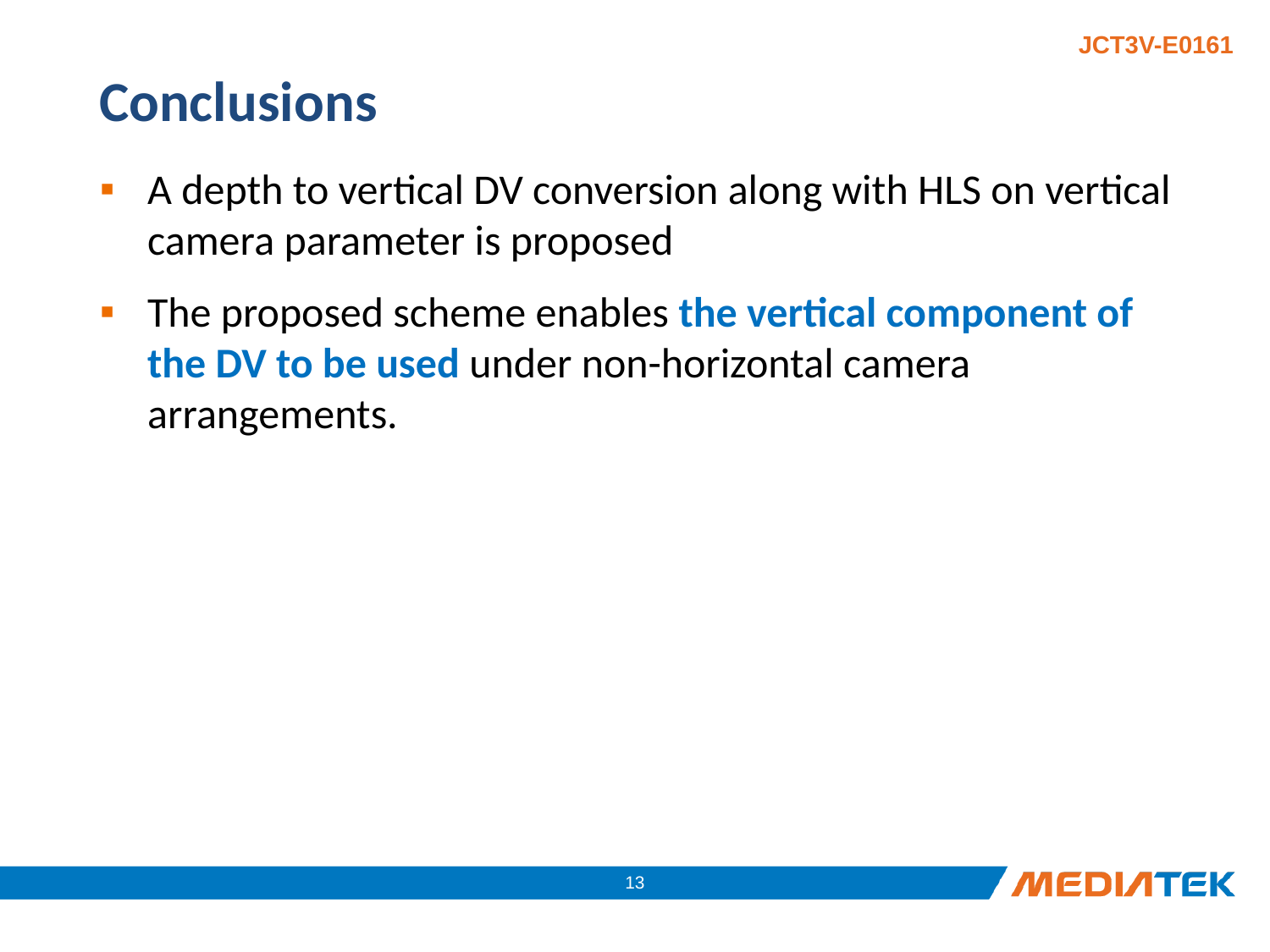

# Conclusions
A depth to vertical DV conversion along with HLS on vertical camera parameter is proposed
The proposed scheme enables the vertical component of the DV to be used under non-horizontal camera arrangements.
13